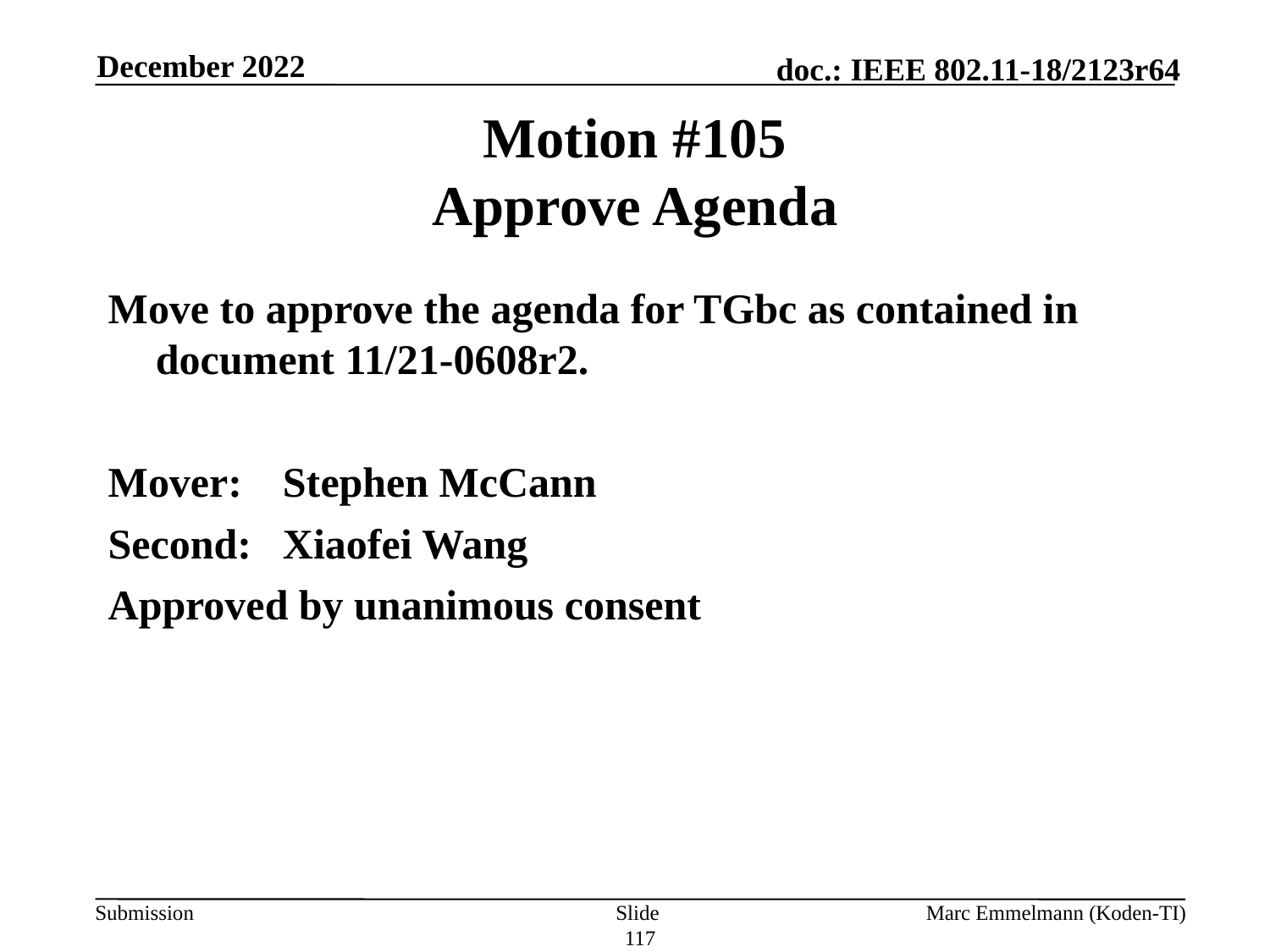

December 2022
# Motion #105 Approve Agenda
Move to approve the agenda for TGbc as contained in document 11/21-0608r2.

Mover:	Stephen McCann
Second:	Xiaofei Wang
Approved by unanimous consent
Slide 117
Marc Emmelmann (Koden-TI)